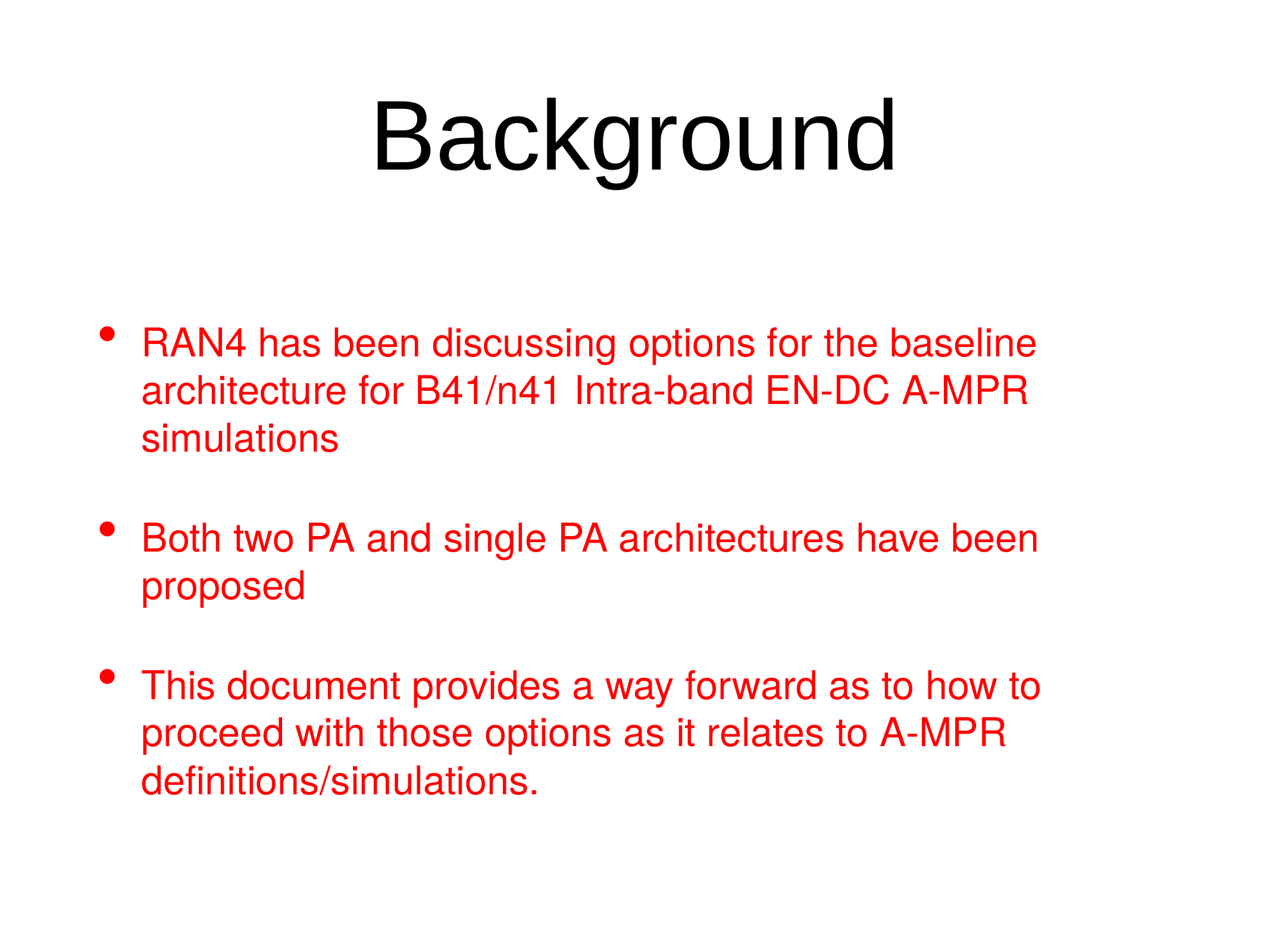

# Background
RAN4 has been discussing options for the baseline architecture for B41/n41 Intra-band EN-DC A-MPR simulations
Both two PA and single PA architectures have been proposed
This document provides a way forward as to how to proceed with those options as it relates to A-MPR definitions/simulations.